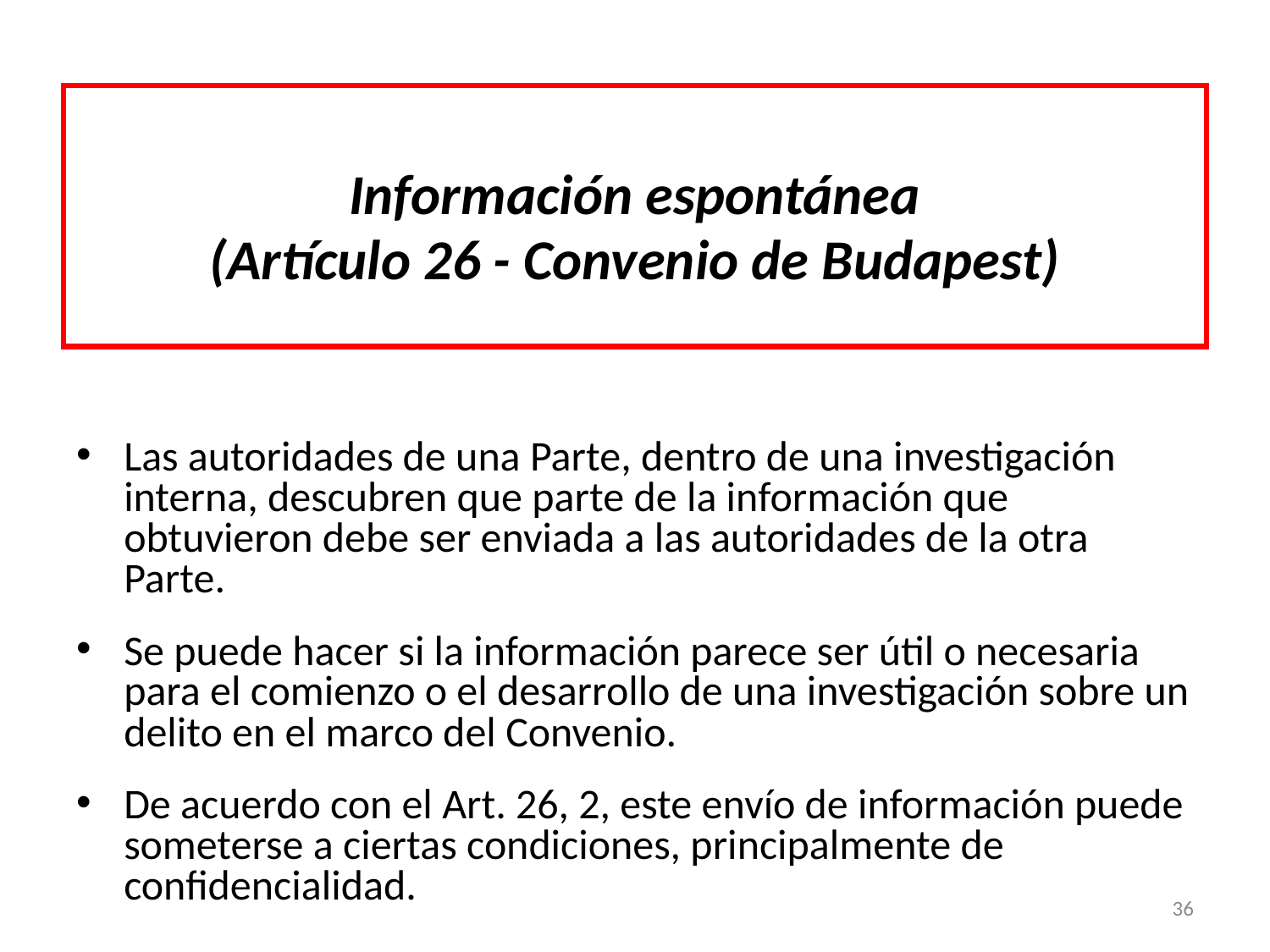

Información espontánea
(Artículo 26 - Convenio de Budapest)

Las autoridades de una Parte, dentro de una investigación interna, descubren que parte de la información que obtuvieron debe ser enviada a las autoridades de la otra Parte.
Se puede hacer si la información parece ser útil o necesaria para el comienzo o el desarrollo de una investigación sobre un delito en el marco del Convenio.
De acuerdo con el Art. 26, 2, este envío de información puede someterse a ciertas condiciones, principalmente de confidencialidad.
36